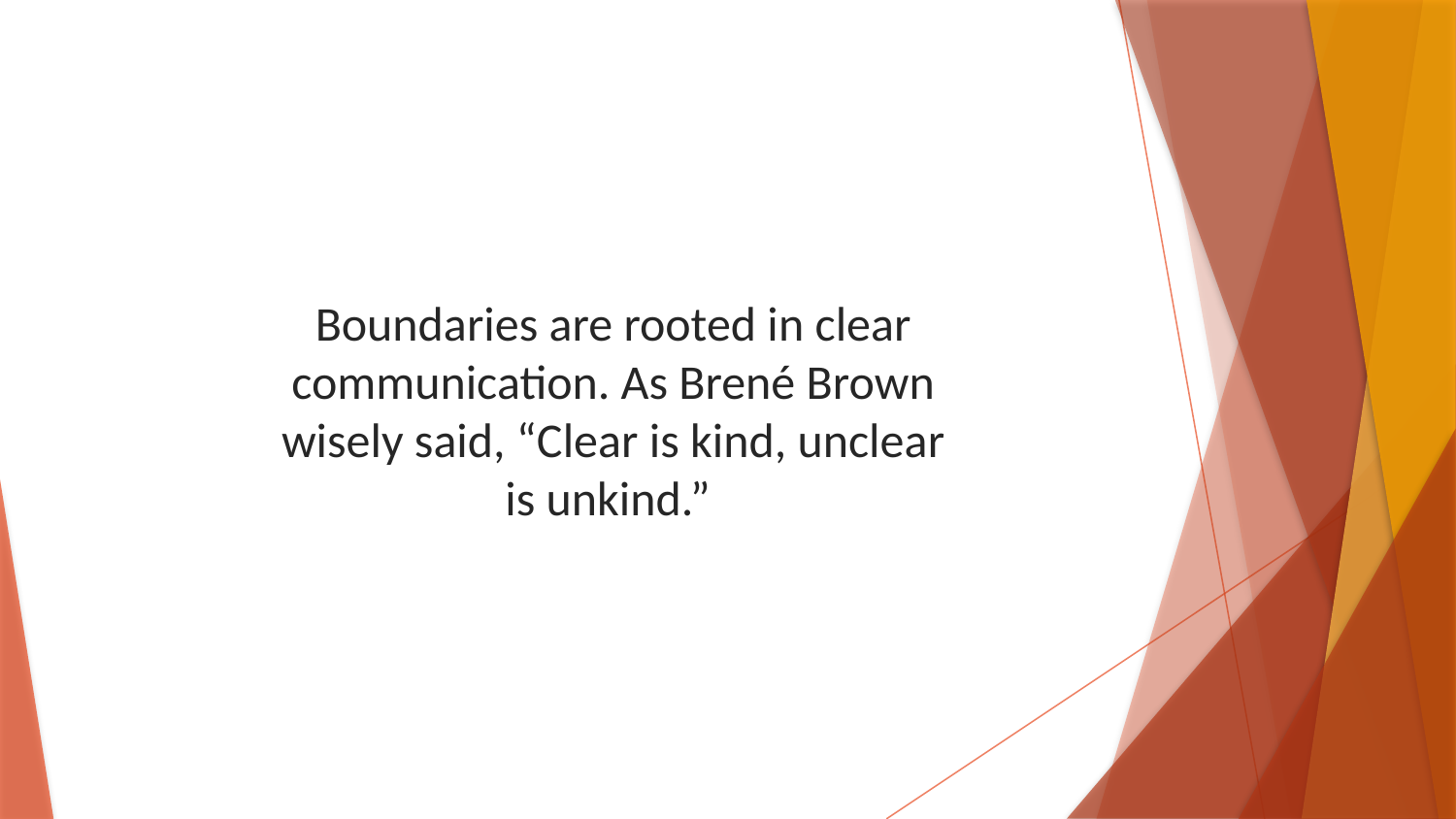

Boundaries are rooted in clear communication. As Brené Brown wisely said, “Clear is kind, unclear is unkind.”